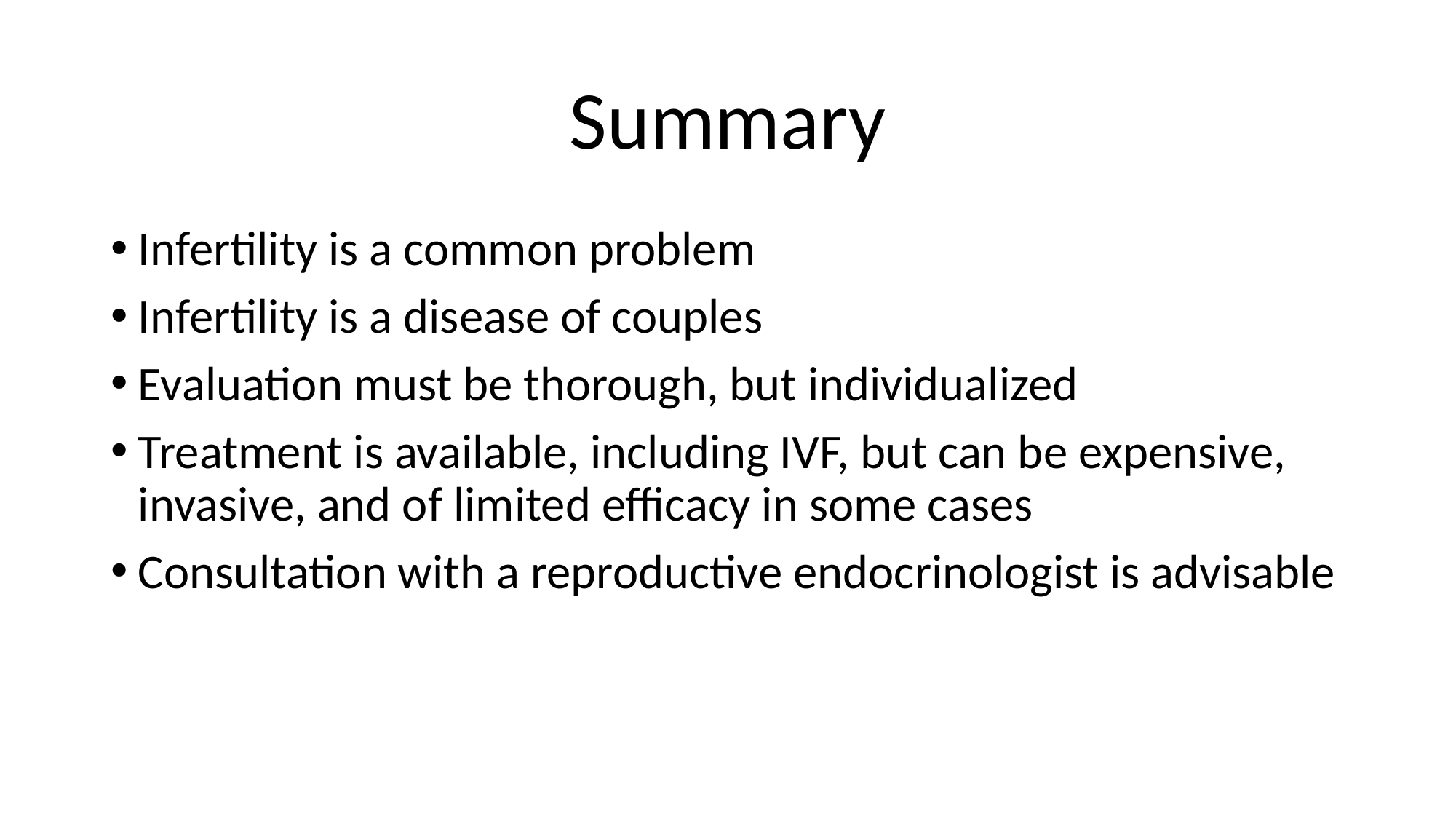

# Summary
Infertility is a common problem
Infertility is a disease of couples
Evaluation must be thorough, but individualized
Treatment is available, including IVF, but can be expensive, invasive, and of limited efficacy in some cases
Consultation with a reproductive endocrinologist is advisable